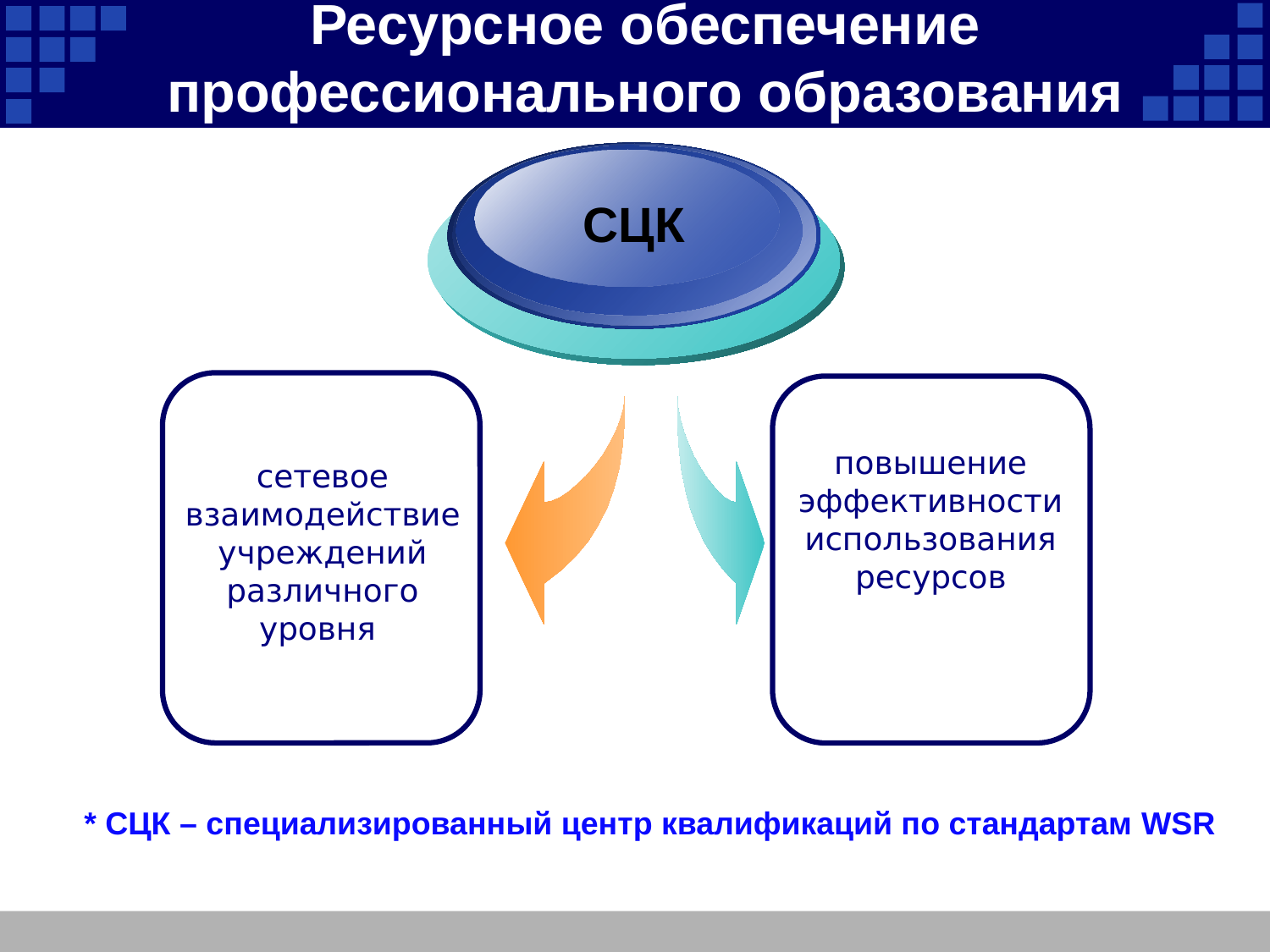

Ресурсное обеспечение профессионального образования

СЦК

повышение эффективности использования ресурсов
сетевое взаимодействие учреждений различного уровня

* СЦК – специализированный центр квалификаций по стандартам WSR